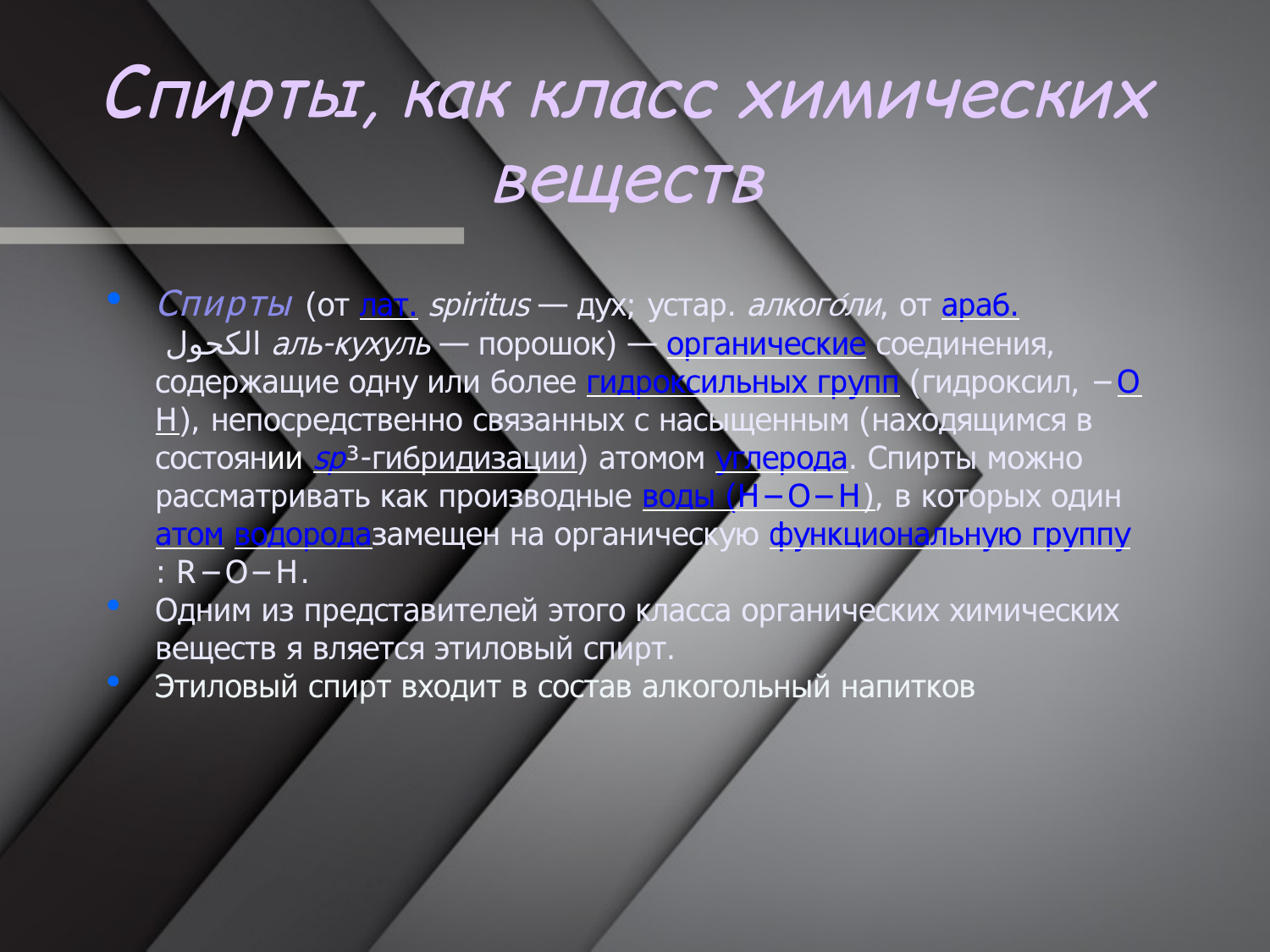

Спирты, как класс химических веществ
Спирты (от лат. spiritus — дух; устар. алкого́ли, от араб. الكحول‎ аль-кухуль — порошок) — органические соединения, содержащие одну или более гидроксильных групп (гидроксил, −OH), непосредственно связанных с насыщенным (находящимся в состоянии sp³-гибридизации) атомом углерода. Спирты можно рассматривать как производные воды (H−O−H), в которых один атом водородазамещен на органическую функциональную группу: R−O−H.
Одним из представителей этого класса органических химических веществ я вляется этиловый спирт.
Этиловый спирт входит в состав алкогольный напитков